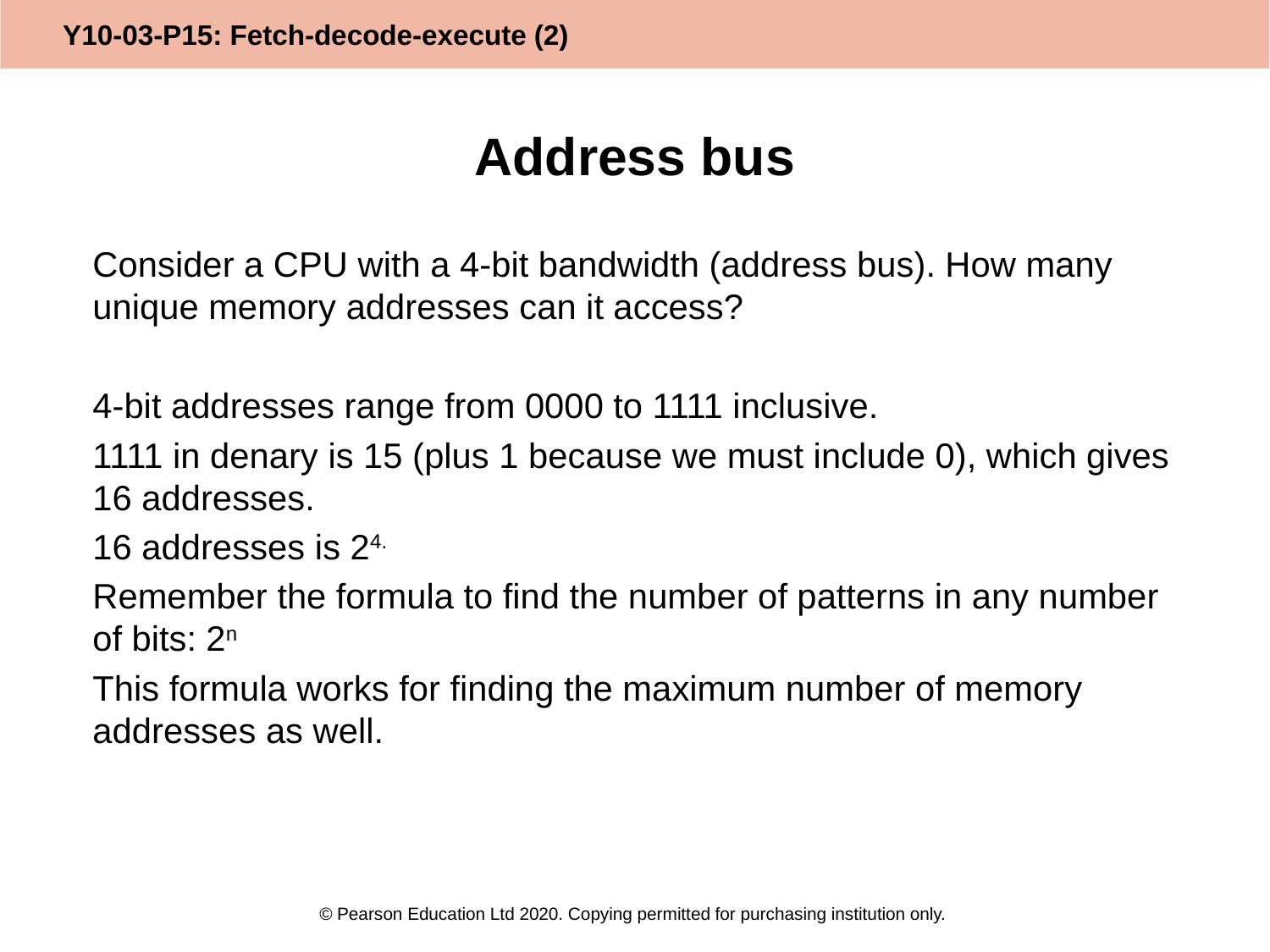

# Address bus
Consider a CPU with a 4-bit bandwidth (address bus). How many unique memory addresses can it access?

4-bit addresses range from 0000 to 1111 inclusive.
1111 in denary is 15 (plus 1 because we must include 0), which gives 16 addresses.
16 addresses is 24.
Remember the formula to find the number of patterns in any number of bits: 2n
This formula works for finding the maximum number of memory addresses as well.

© Pearson Education Ltd 2020. Copying permitted for purchasing institution only.